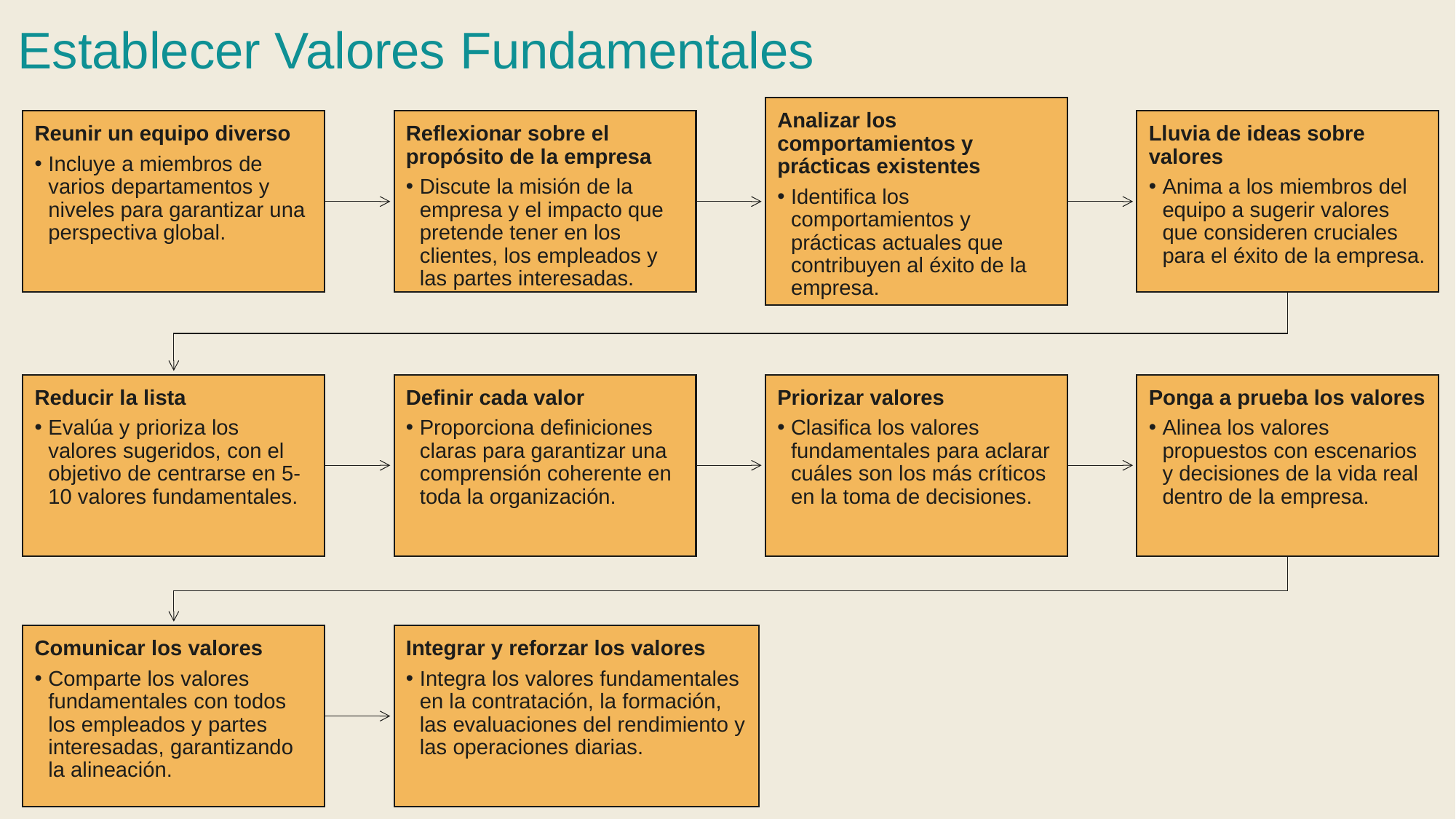

# Establecer Valores Fundamentales

Reunir un equipo diverso
Incluye a miembros de varios departamentos y niveles para garantizar una perspectiva global.

Reflexionar sobre el propósito de la empresa
Discute la misión de la empresa y el impacto que pretende tener en los clientes, los empleados y las partes interesadas.

Analizar los comportamientos y prácticas existentes
Identifica los comportamientos y prácticas actuales que contribuyen al éxito de la empresa.

Lluvia de ideas sobre valores
Anima a los miembros del equipo a sugerir valores que consideren cruciales para el éxito de la empresa.

Reducir la lista
Evalúa y prioriza los valores sugeridos, con el objetivo de centrarse en 5-10 valores fundamentales.

Definir cada valor
Proporciona definiciones claras para garantizar una comprensión coherente en toda la organización.

Priorizar valores
Clasifica los valores fundamentales para aclarar cuáles son los más críticos en la toma de decisiones.

Ponga a prueba los valores
Alinea los valores propuestos con escenarios y decisiones de la vida real dentro de la empresa.

Comunicar los valores
Comparte los valores fundamentales con todos los empleados y partes interesadas, garantizando la alineación.
Integrar y reforzar los valores
Integra los valores fundamentales en la contratación, la formación, las evaluaciones del rendimiento y las operaciones diarias.